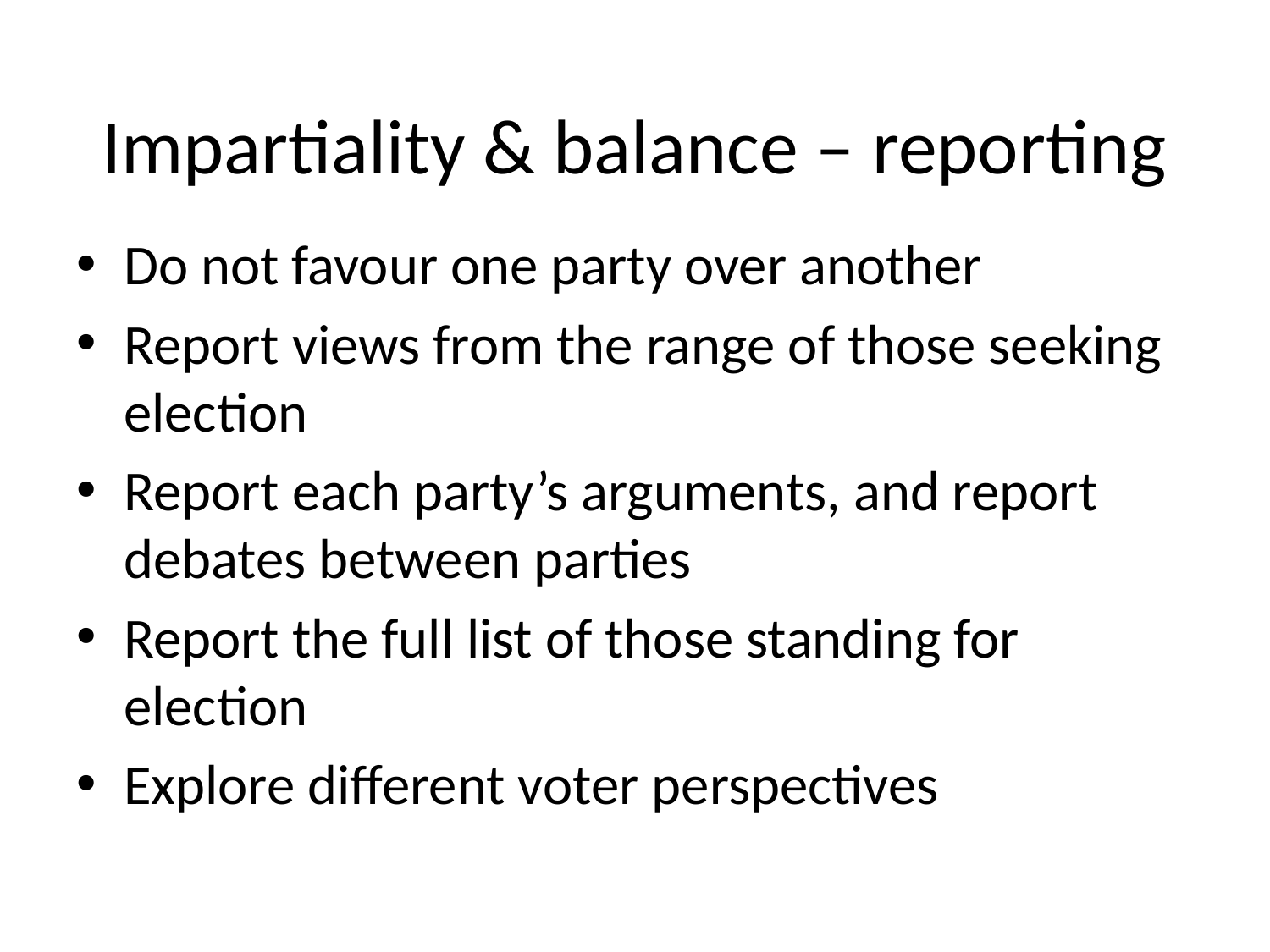

# Impartiality & balance – reporting
Do not favour one party over another
Report views from the range of those seeking election
Report each party’s arguments, and report debates between parties
Report the full list of those standing for election
Explore different voter perspectives